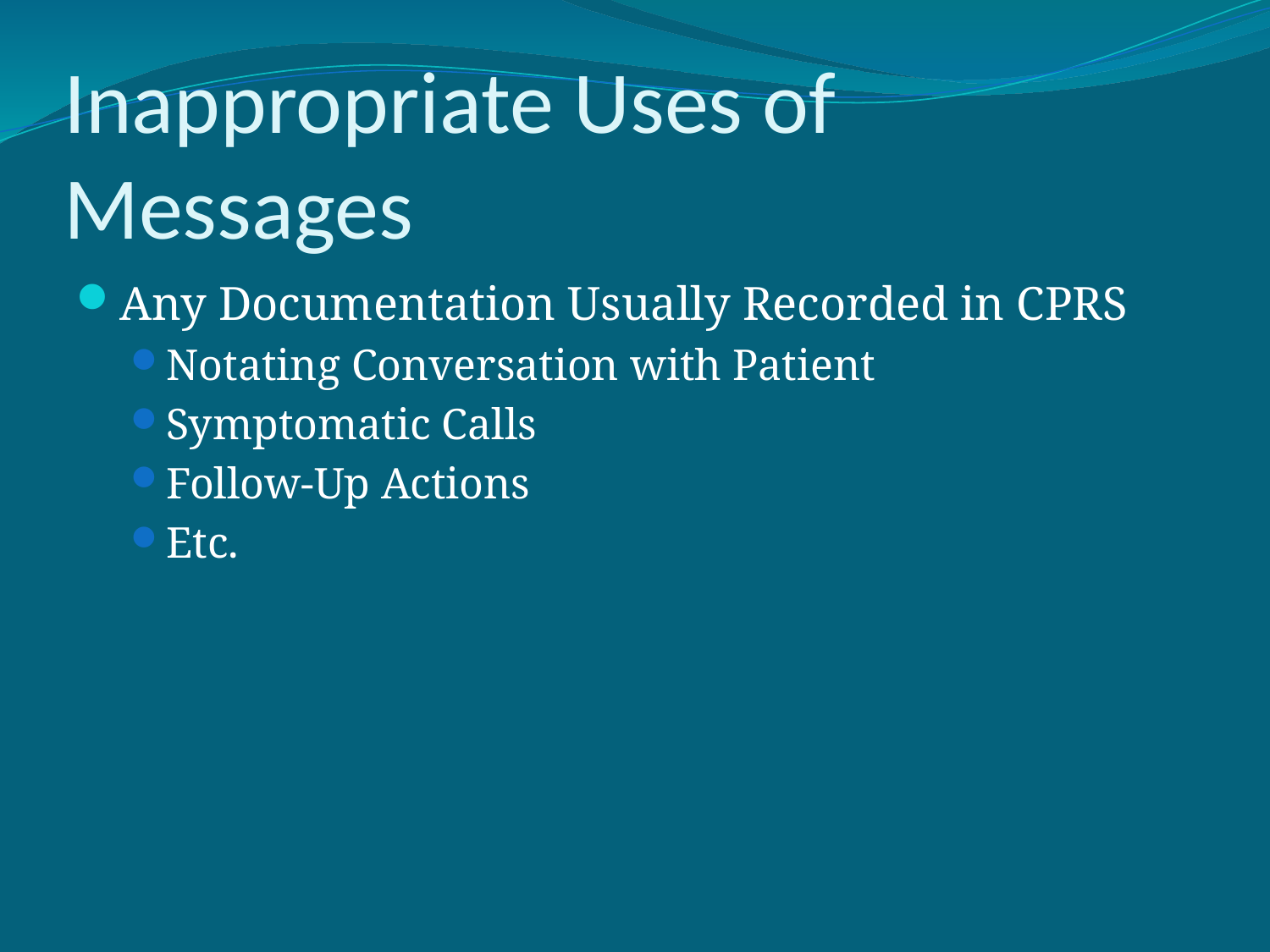

# Inappropriate Uses of Messages
Any Documentation Usually Recorded in CPRS
Notating Conversation with Patient
Symptomatic Calls
Follow-Up Actions
Etc.